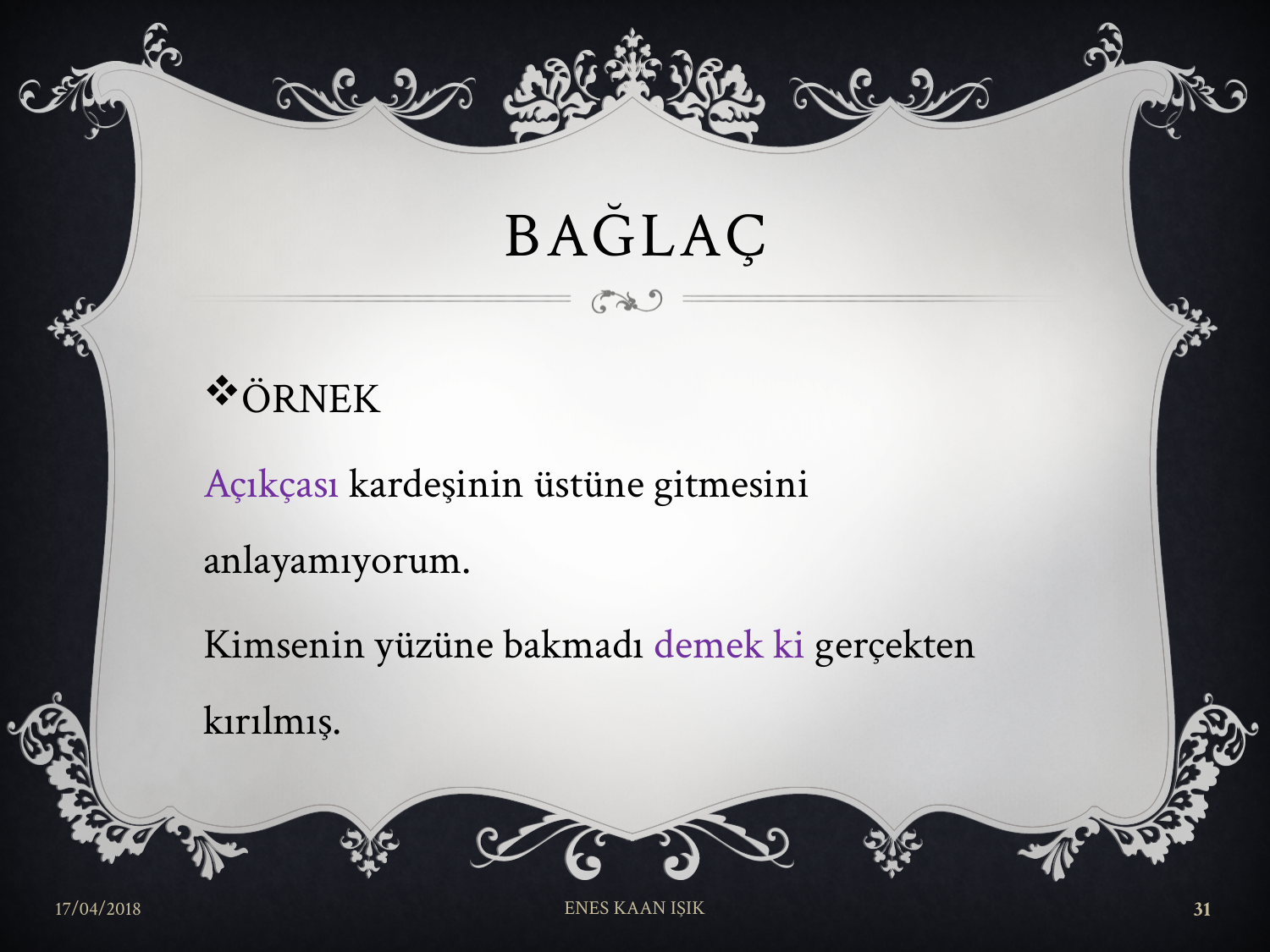

# BAĞLAÇ
ÖRNEK
Açıkçası kardeşinin üstüne gitmesini anlayamıyorum.
Kimsenin yüzüne bakmadı demek ki gerçekten kırılmış.
17/04/2018
ENES KAAN IŞIK
31